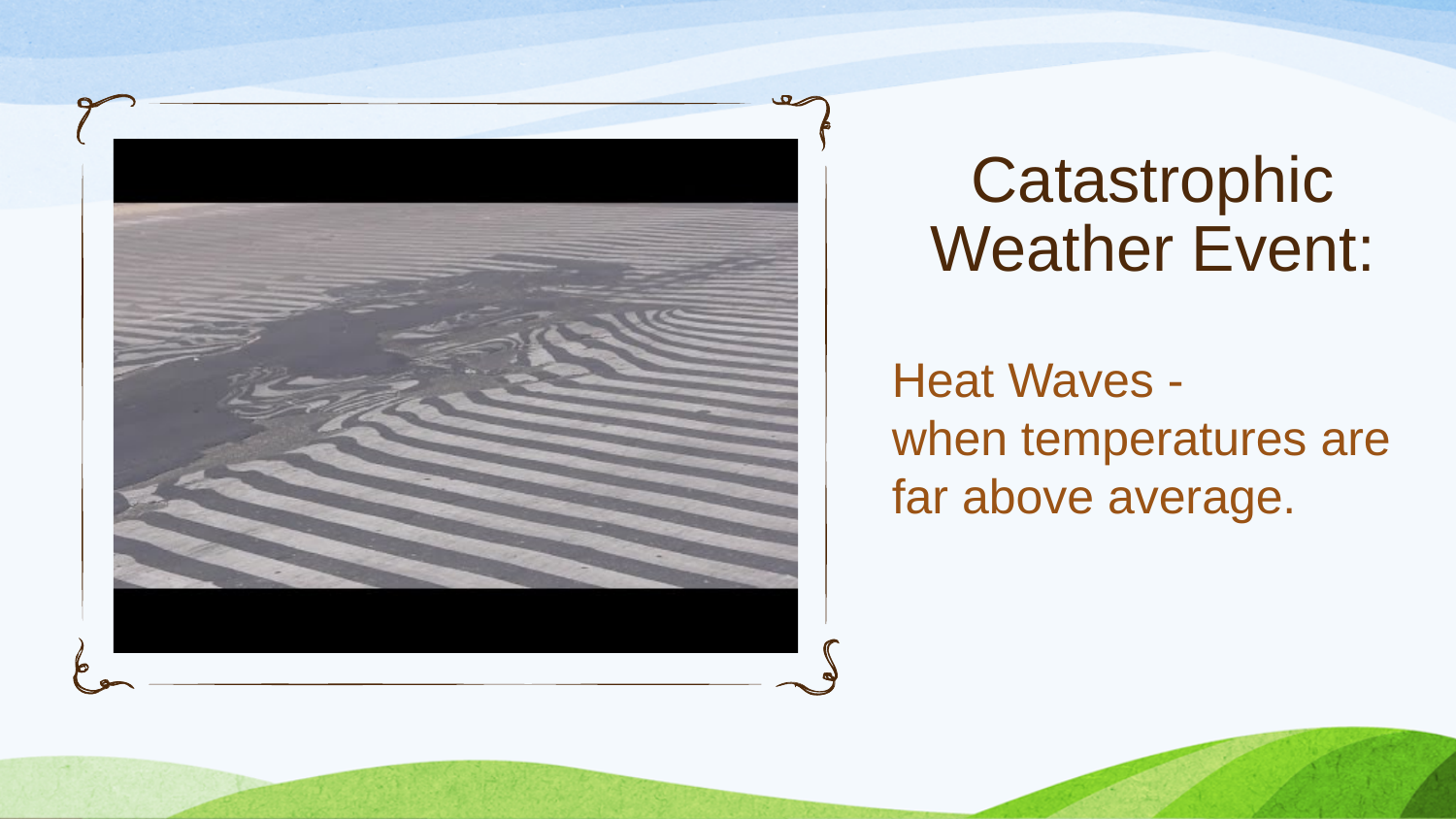

# Catastrophic Weather Event:

Heat Waves -
when temperatures are far above average.